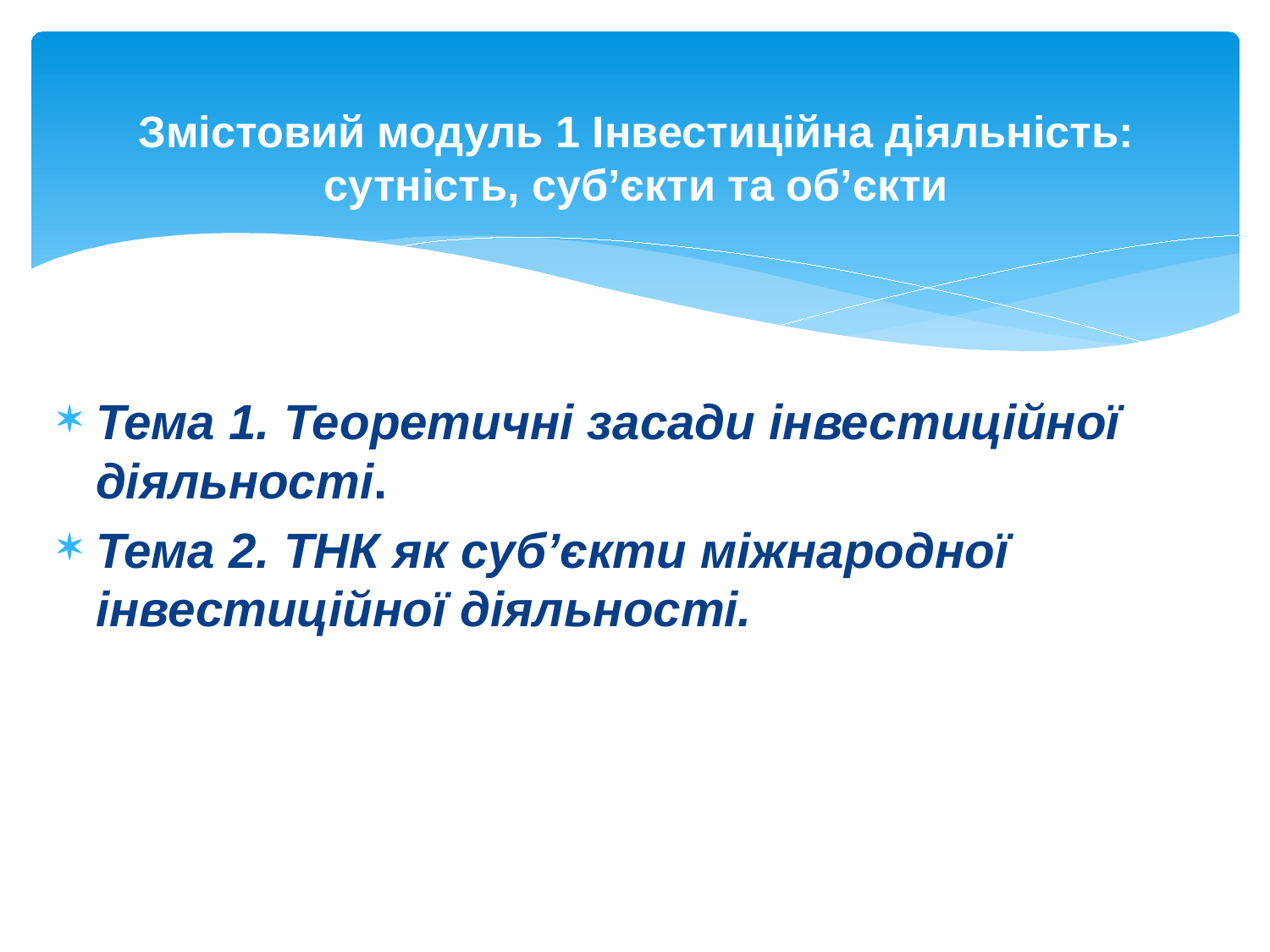

# Змістовий модуль 1 Інвестиційна діяльність: сутність, суб’єкти та об’єкти

Тема 1. Теоретичні засади інвестиційної діяльності.
Тема 2. ТНК як суб’єкти міжнародної інвестиційної діяльності.